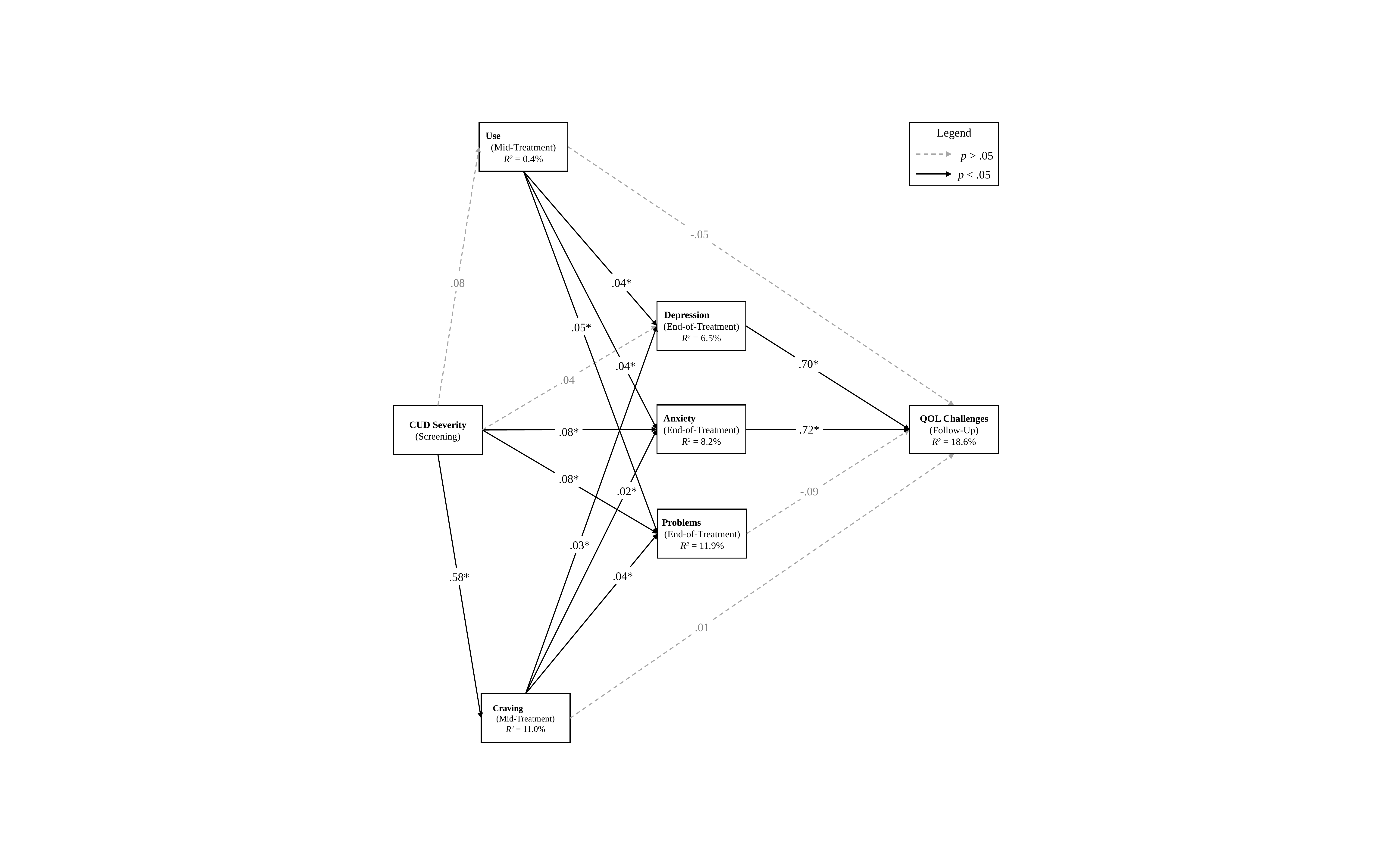

Use                          (Mid-Treatment)
R2 = 0.4%

Legend
p > .05
p < .05
-.05
.08
.04*
Depression             (End-of-Treatment) R2 = 6.5%
.05*
.70*
.04*
.04
Anxiety                   (End-of-Treatment)
R2 = 8.2%
QOL Challenges
(Follow-Up)
R2 = 18.6%
CUD Severity
(Screening)
.72*
.08*
.08*
.02*
-.09
Problems                  (End-of-Treatment) R2 = 11.9%
.03*
.04*
.58*
.01
Craving                 (Mid-Treatment)
R2 = 11.0%